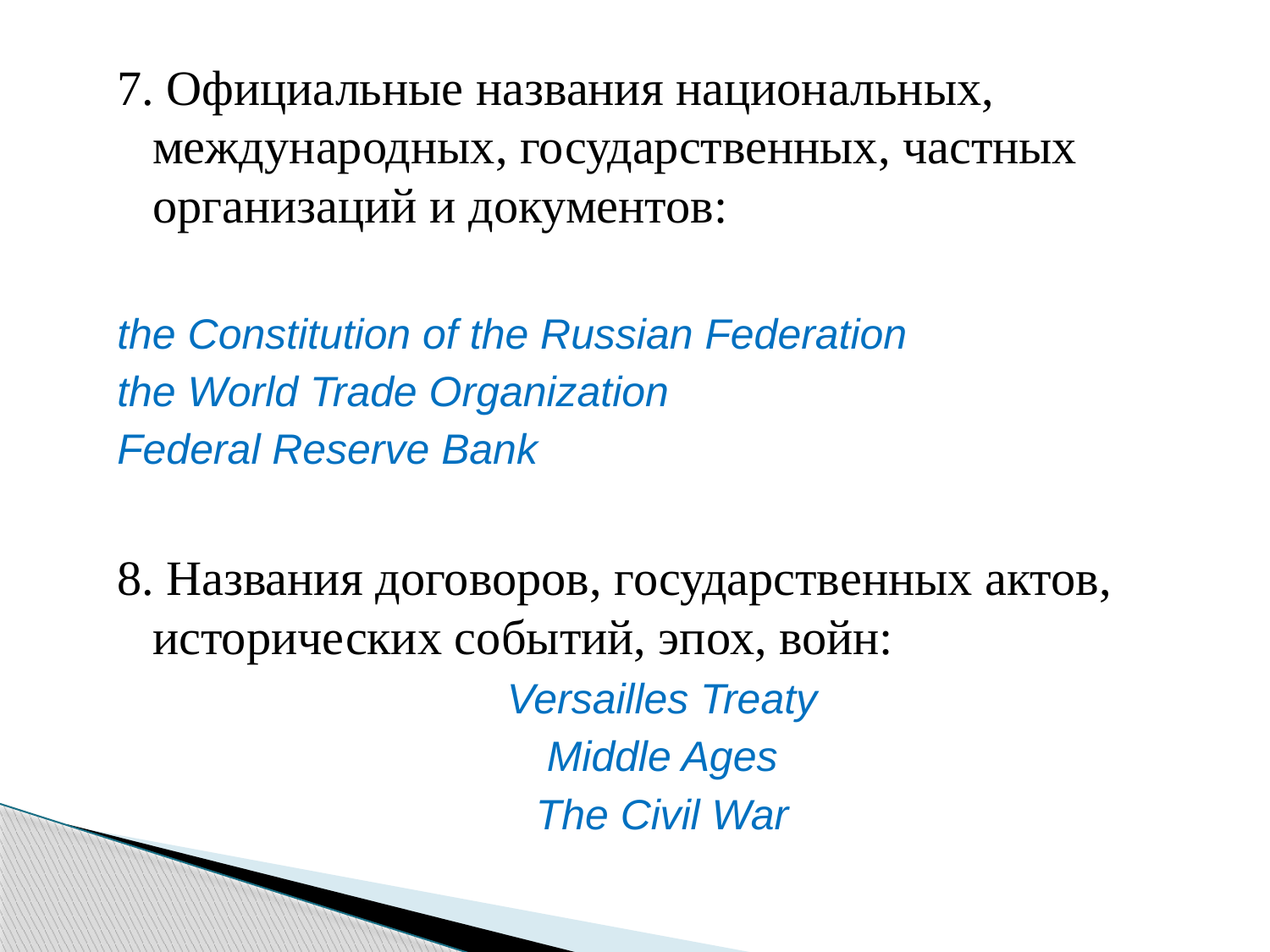

7. Официальные названия национальных, международных, государственных, частных организаций и документов:

the Constitution of the Russian Federation
the World Trade Organization
Federal Reserve Bank

8. Названия договоров, государственных актов, исторических событий, эпох, войн:
Versailles Treaty
Middle Ages
The Civil War